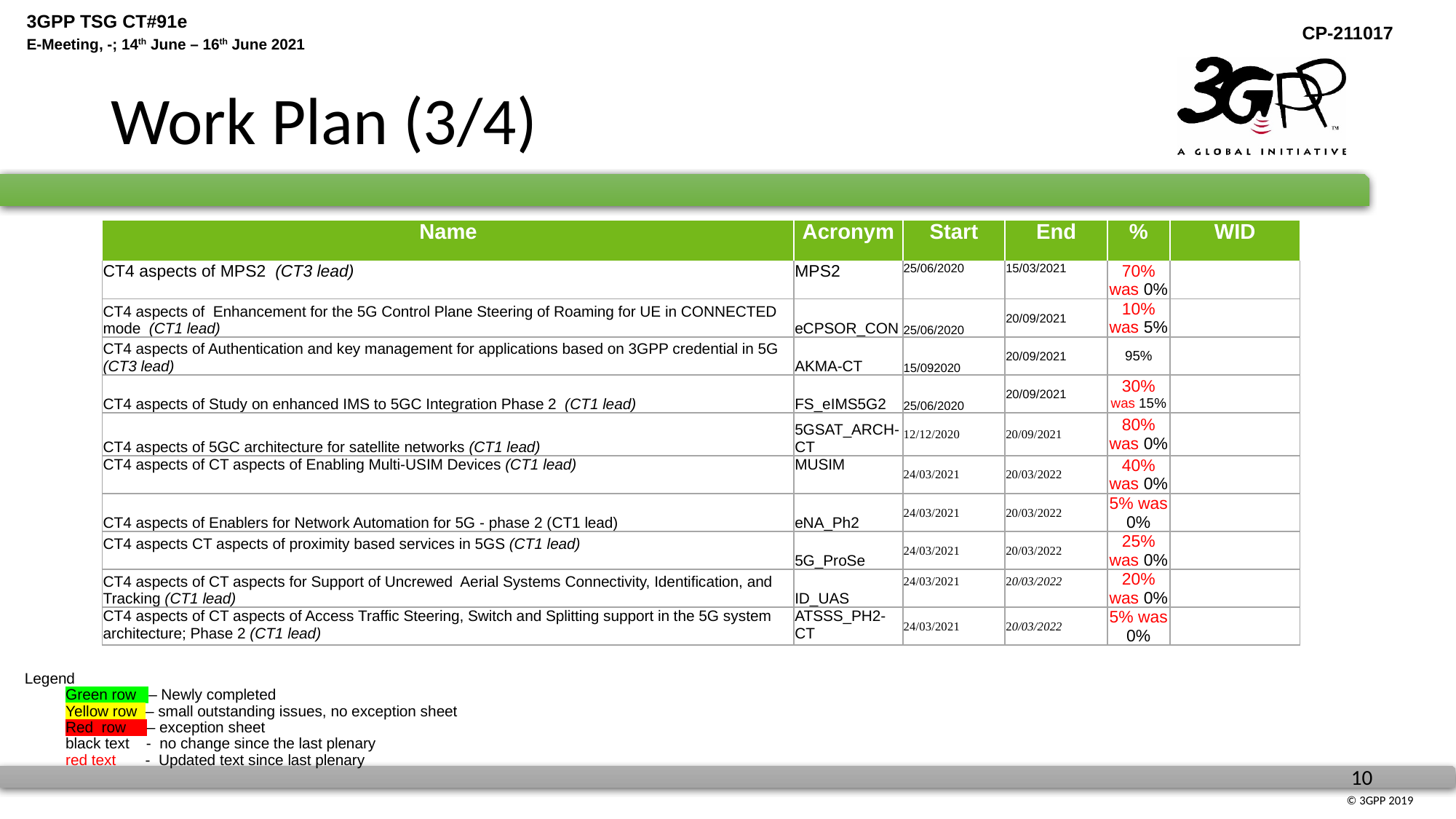

# Work Plan (3/4)
| Name | Acronym | Start | End | % | WID |
| --- | --- | --- | --- | --- | --- |
| CT4 aspects of MPS2 (CT3 lead) | MPS2 | 25/06/2020 | 15/03/2021 | 70% was 0% |  |
| CT4 aspects of Enhancement for the 5G Control Plane Steering of Roaming for UE in CONNECTED mode (CT1 lead) | eCPSOR\_CON | 25/06/2020 | 20/09/2021 | 10% was 5% |  |
| CT4 aspects of Authentication and key management for applications based on 3GPP credential in 5G (CT3 lead) | AKMA-CT | 15/092020 | 20/09/2021 | 95% |  |
| CT4 aspects of Study on enhanced IMS to 5GC Integration Phase 2 (CT1 lead) | FS\_eIMS5G2 | 25/06/2020 | 20/09/2021 | 30% was 15% |  |
| CT4 aspects of 5GC architecture for satellite networks (CT1 lead) | 5GSAT\_ARCH-CT | 12/12/2020 | 20/09/2021 | 80% was 0% |  |
| CT4 aspects of CT aspects of Enabling Multi-USIM Devices (CT1 lead) | MUSIM | 24/03/2021 | 20/03/2022 | 40% was 0% |  |
| CT4 aspects of Enablers for Network Automation for 5G - phase 2 (CT1 lead) | eNA\_Ph2 | 24/03/2021 | 20/03/2022 | 5% was 0% |  |
| CT4 aspects CT aspects of proximity based services in 5GS (CT1 lead) | 5G\_ProSe | 24/03/2021 | 20/03/2022 | 25% was 0% |  |
| CT4 aspects of CT aspects for Support of Uncrewed Aerial Systems Connectivity, Identification, and Tracking (CT1 lead) | ID\_UAS | 24/03/2021 | 20/03/2022 | 20% was 0% |  |
| CT4 aspects of CT aspects of Access Traffic Steering, Switch and Splitting support in the 5G system architecture; Phase 2 (CT1 lead) | ATSSS\_PH2-CT | 24/03/2021 | 20/03/2022 | 5% was 0% |  |
Legend
Green row   – Newly completed
	Yellow row  – small outstanding issues, no exception sheet
Red  row     – exception sheet
	black text    -  no change since the last plenary
	red text       -  Updated text since last plenary